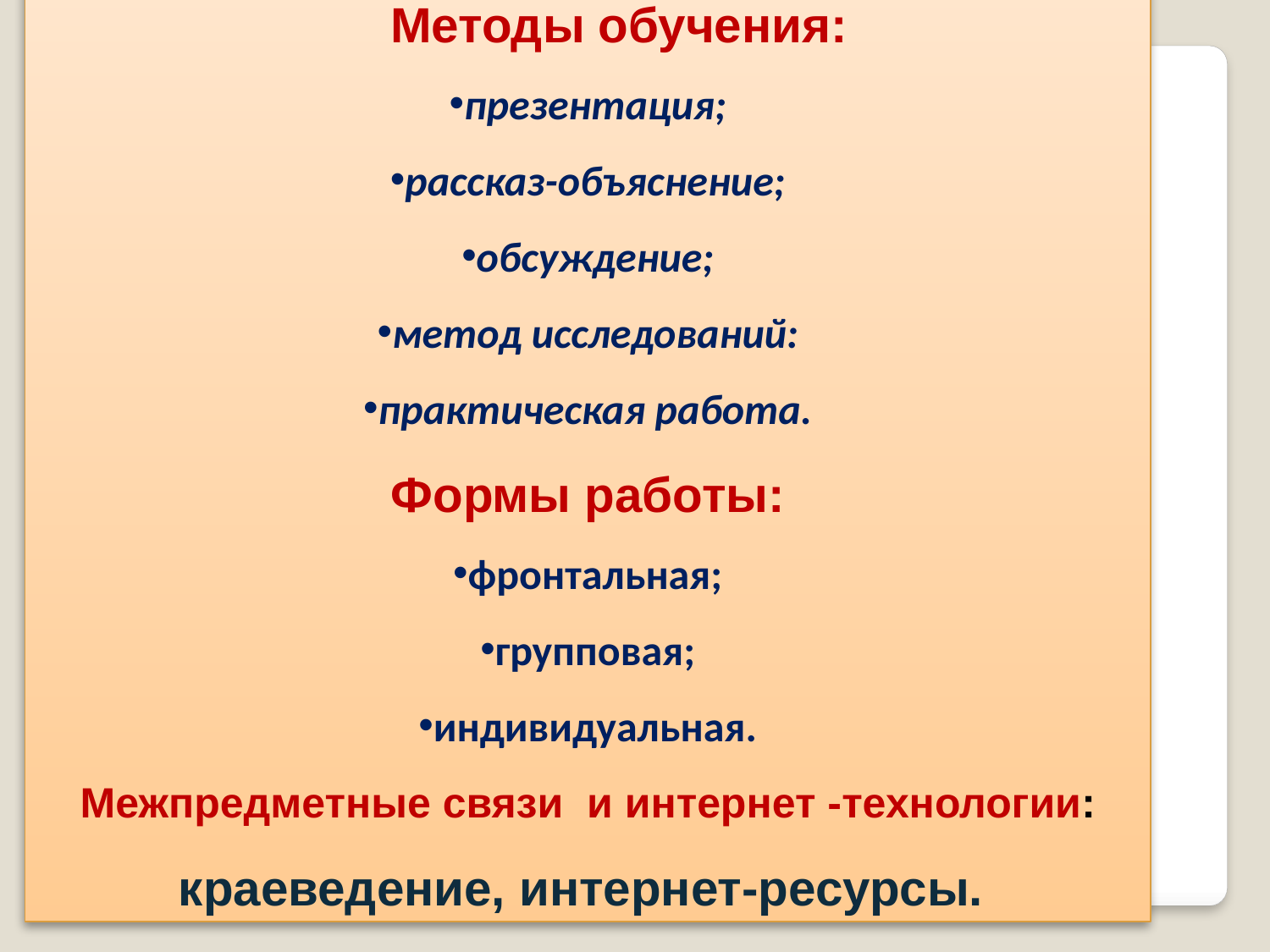

Методы обучения:
презентация;
рассказ-объяснение;
обсуждение;
метод исследований:
практическая работа.
Формы работы:
фронтальная;
групповая;
индивидуальная.
Межпредметные связи  и интернет -технологии:
краеведение, интернет-ресурсы.